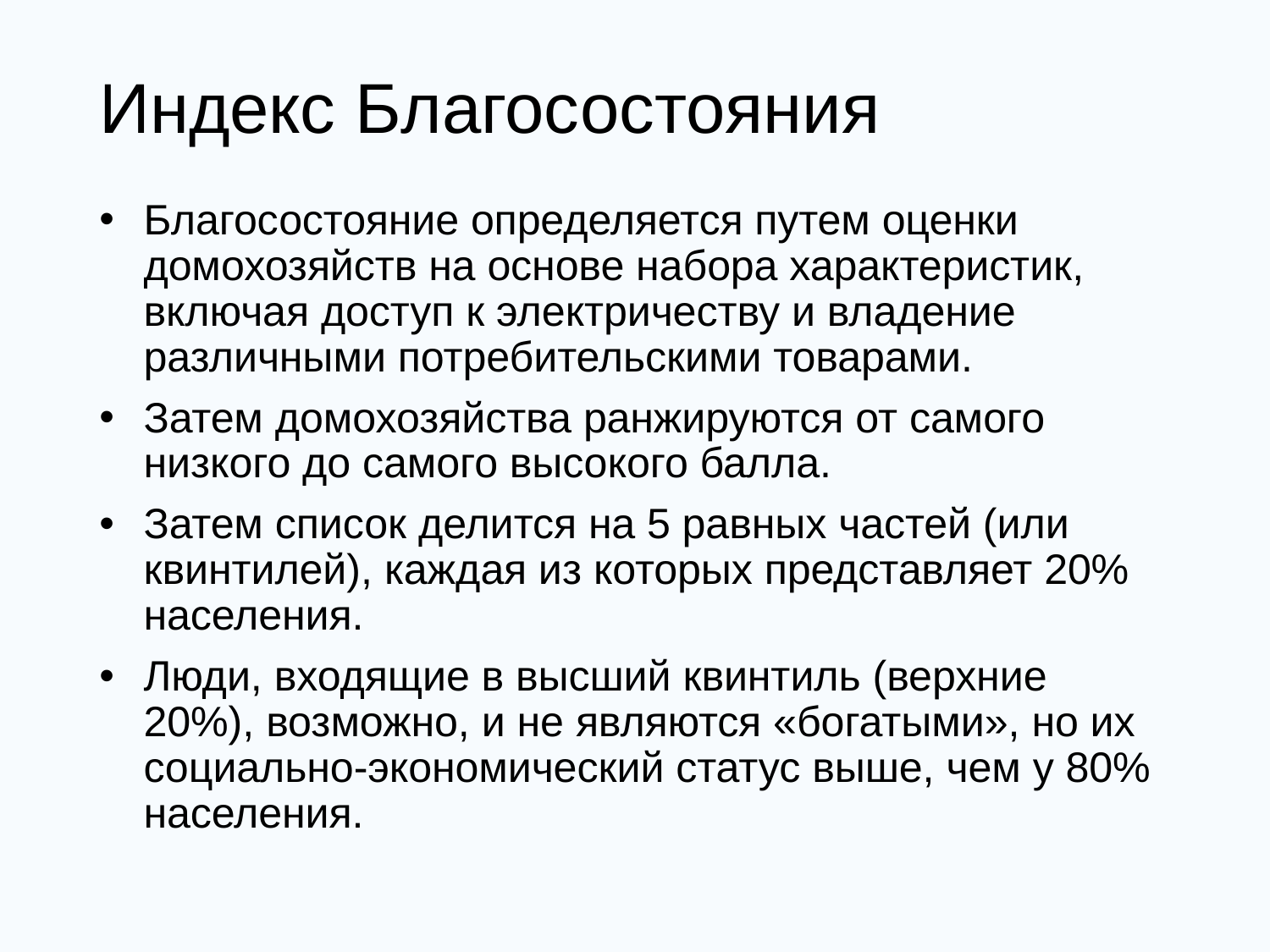

# Индекс Благосостояния
Благосостояние определяется путем оценки домохозяйств на основе набора характеристик, включая доступ к электричеству и владение различными потребительскими товарами.
Затем домохозяйства ранжируются от самого низкого до самого высокого балла.
Затем список делится на 5 равных частей (или квинтилей), каждая из которых представляет 20% населения.
Люди, входящие в высший квинтиль (верхние 20%), возможно, и не являются «богатыми», но их социально-экономический статус выше, чем у 80% населения.